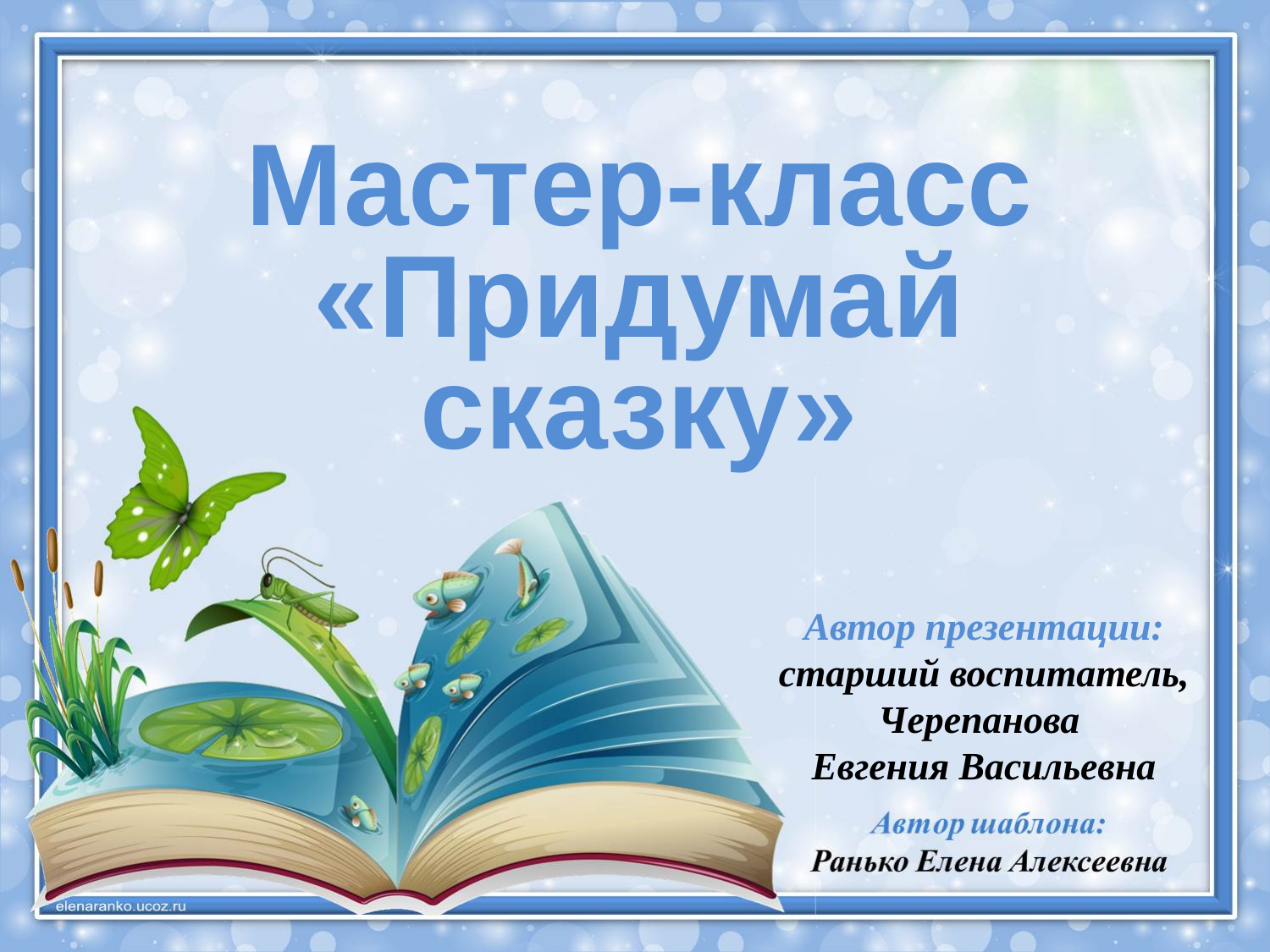

Мастер-класс
«Придумай сказку»
Автор презентации: старший воспитатель, Черепанова
Евгения Васильевна